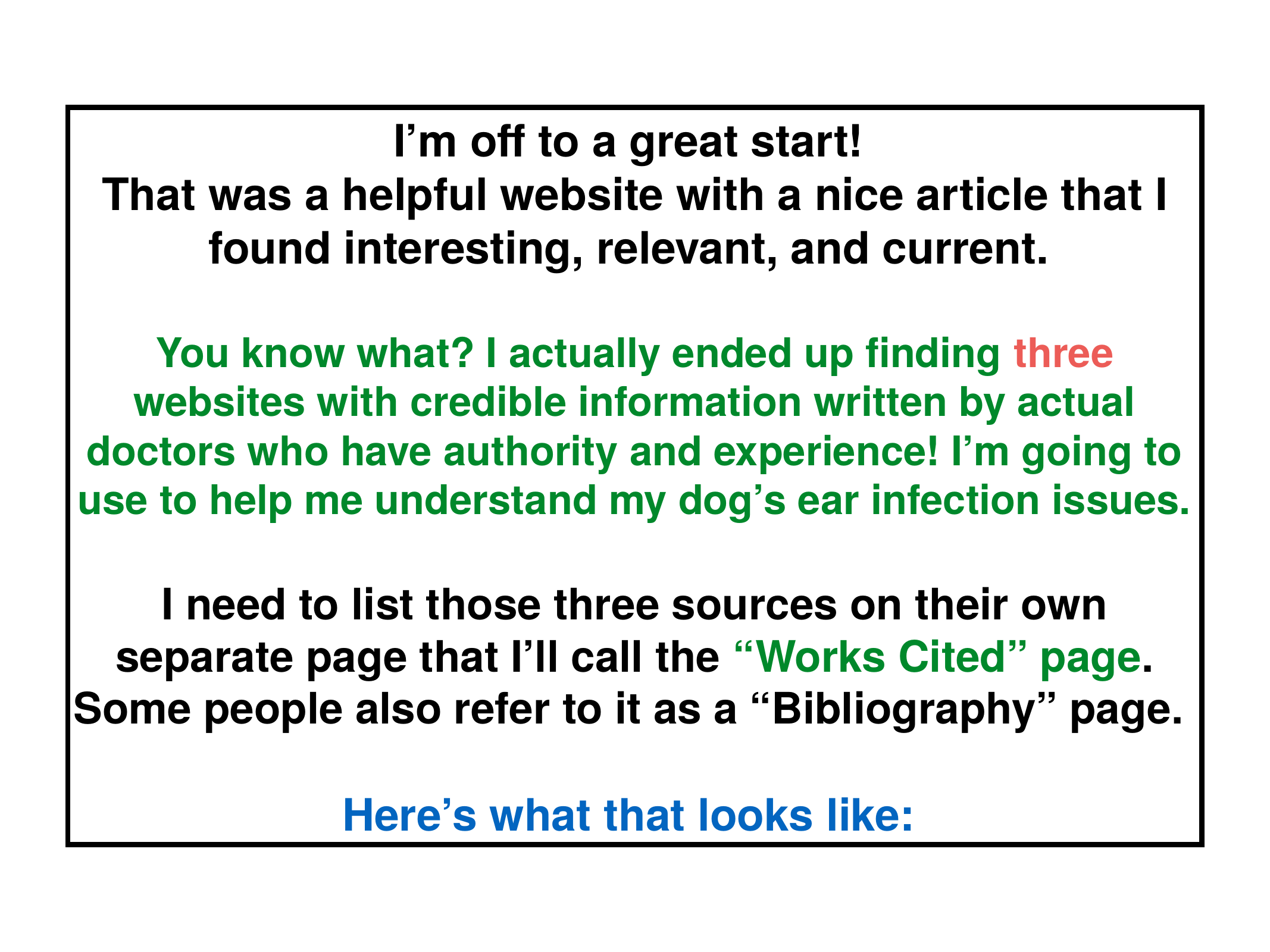

I’m off to a great start!
That was a helpful website with a nice article that I found interesting, relevant, and current.

You know what? I actually ended up finding three websites with credible information written by actual doctors who have authority and experience! I’m going to use to help me understand my dog’s ear infection issues.

I need to list those three sources on their own separate page that I’ll call the “Works Cited” page. Some people also refer to it as a “Bibliography” page.

Here’s what that looks like: